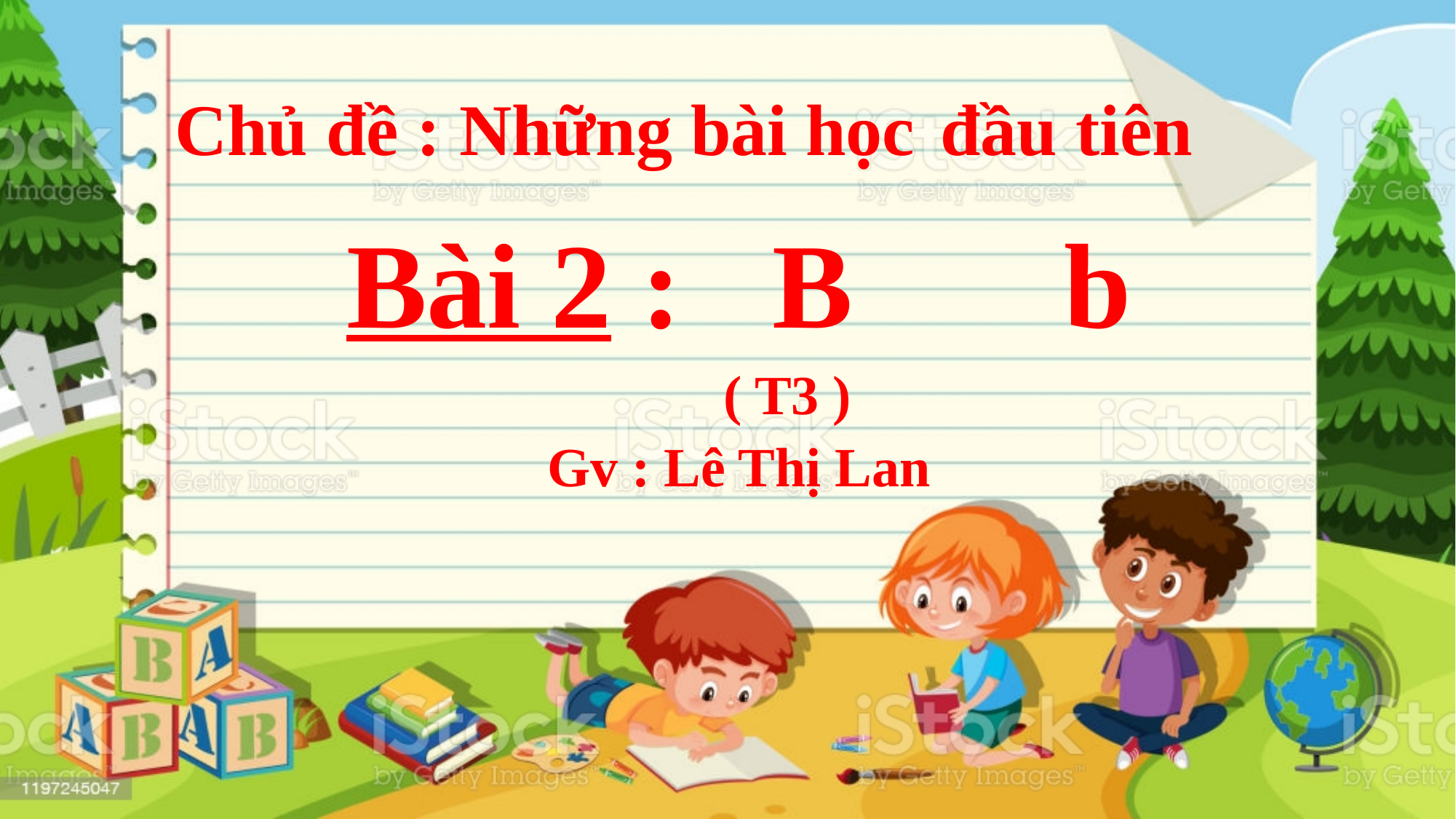

# Chủ đề : Những bài học đầu tiên
Bài 2 :   B       b
       ( T3 )
Gv : Lê Thị Lan